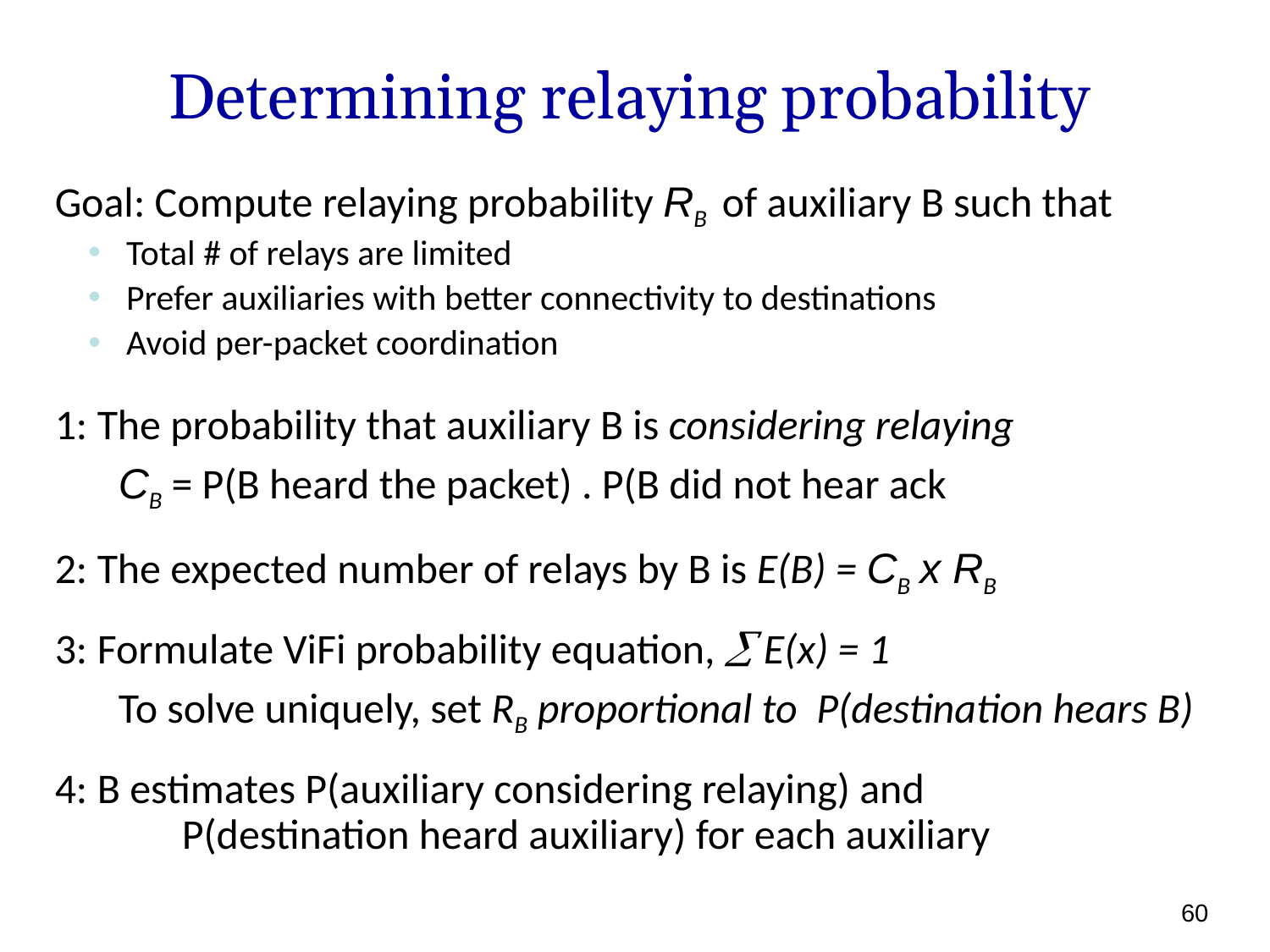

Determining relaying probability

Goal: Compute relaying probability RB  of auxiliary B such that
 Total # of relays are limited
 Prefer auxiliaries with better connectivity to destinations
 Avoid per-packet coordination

1: The probability that auxiliary B is considering relaying
CB = P(B heard the packet) . P(B did not hear ack

2: The expected number of relays by B is E(B) = CB x RB

3: Formulate ViFi probability equation, ∑ E(x) = 1
To solve uniquely, set RB proportional to  P(destination hears B)

4: B estimates P(auxiliary considering relaying) and
P(destination heard auxiliary) for each auxiliary
60